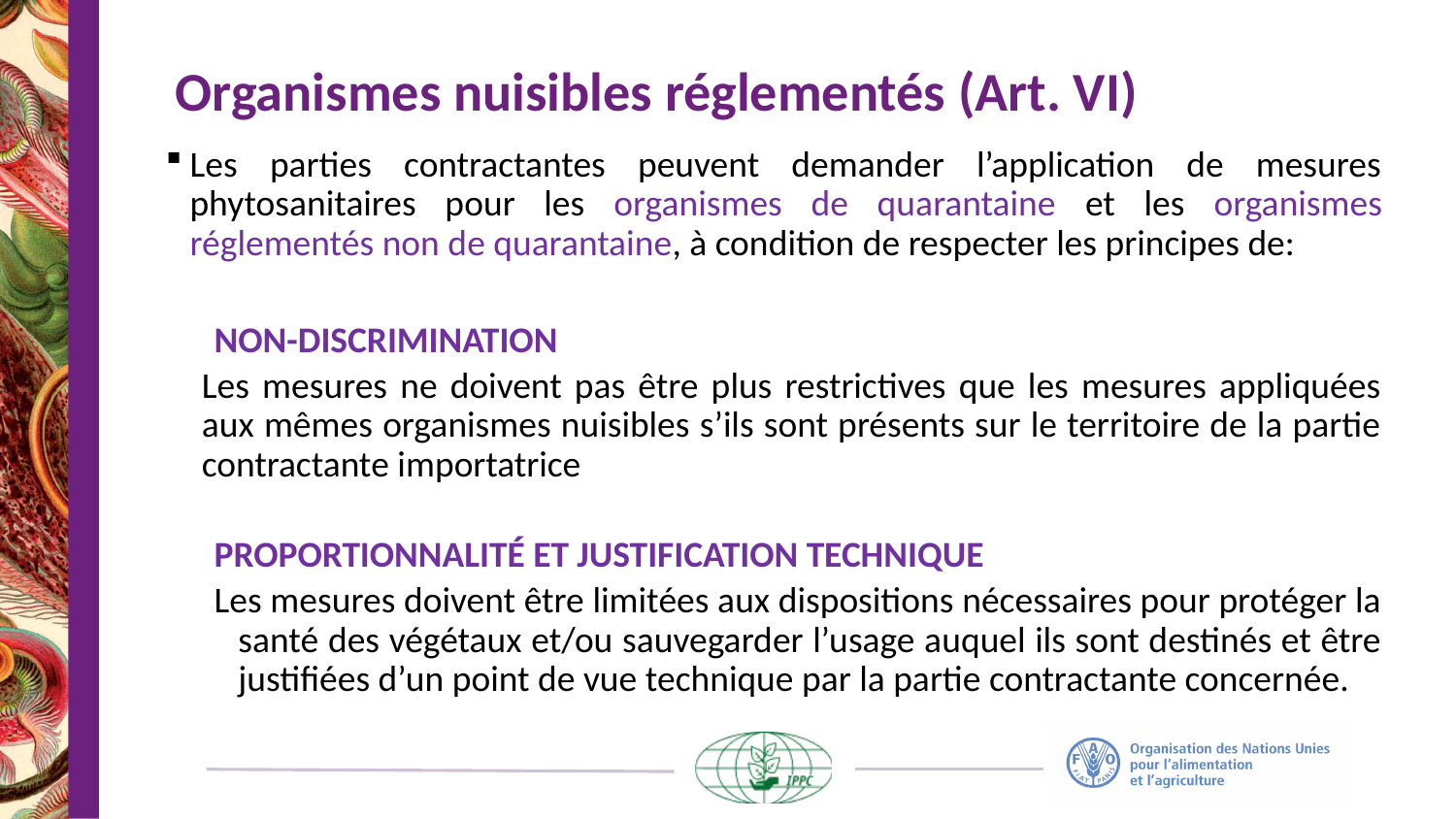

# Organismes nuisibles réglementés (Art. VI)

Les parties contractantes peuvent demander l’application de mesures phytosanitaires pour les organismes de quarantaine et les organismes réglementés non de quarantaine, à condition de respecter les principes de:

Non-discrimination
Les mesures ne doivent pas être plus restrictives que les mesures appliquées aux mêmes organismes nuisibles s’ils sont présents sur le territoire de la partie contractante importatrice

Proportionnalité et justification technique
Les mesures doivent être limitées aux dispositions nécessaires pour protéger la santé des végétaux et/ou sauvegarder l’usage auquel ils sont destinés et être justifiées d’un point de vue technique par la partie contractante concernée.